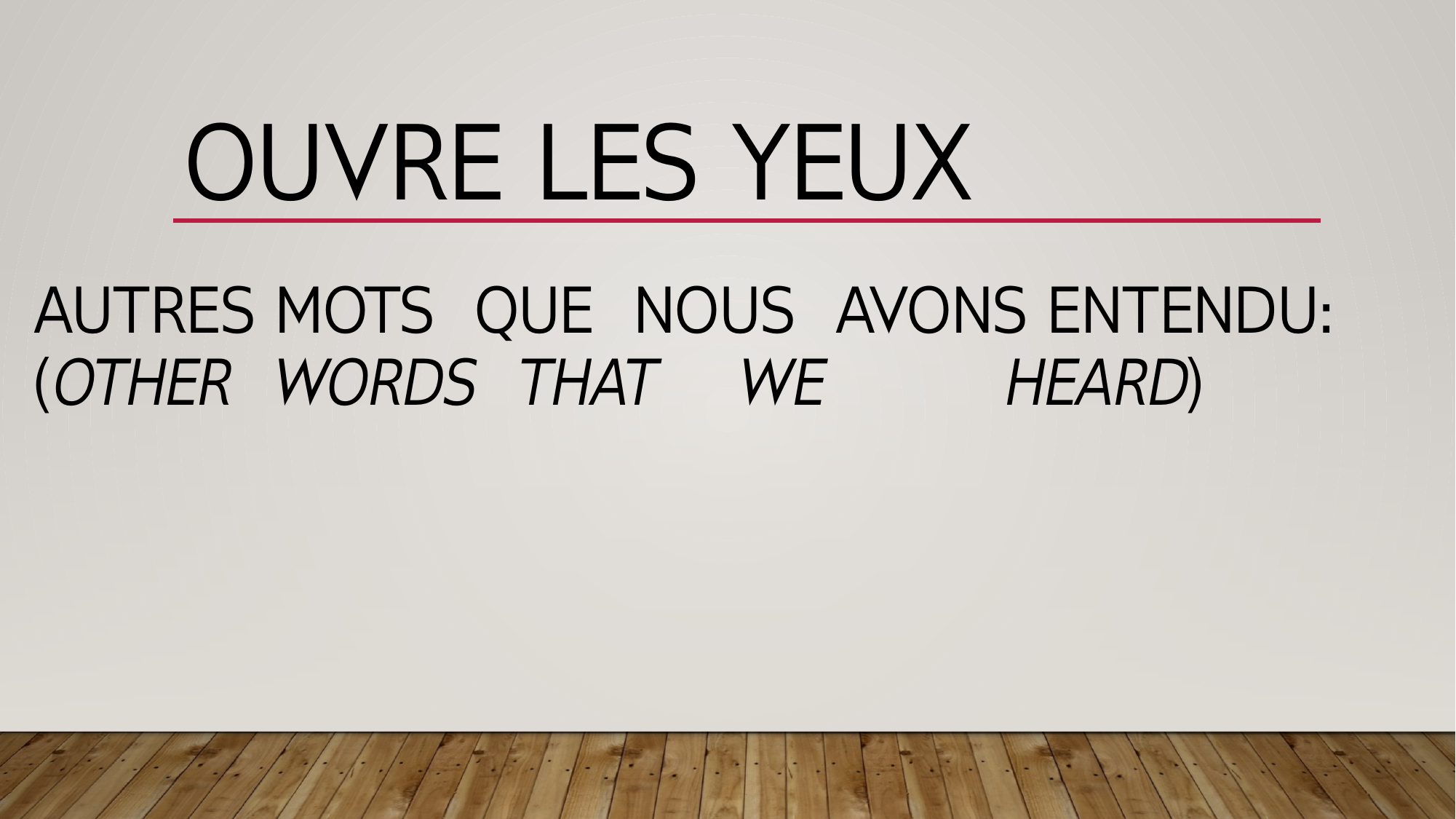

# OUVRE LES YEUX
Autres mots  que  nous  avons entendu:
(Other  words  that    we         heard)